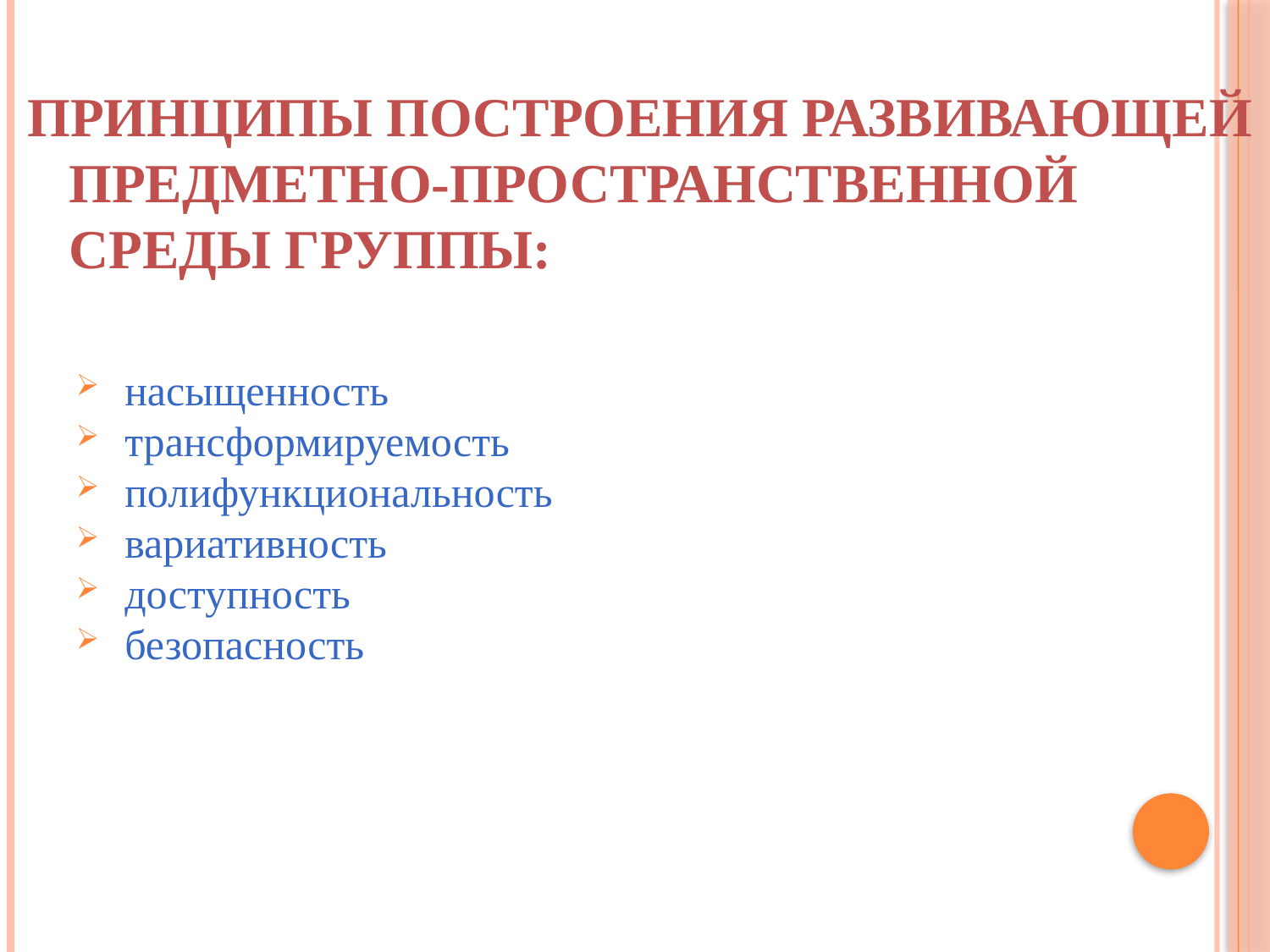

# Принципы построения развивающей предметно-пространственной среды группы:

 насыщенность
 трансформируемость
 полифункциональность
 вариативность
 доступность
 безопасность